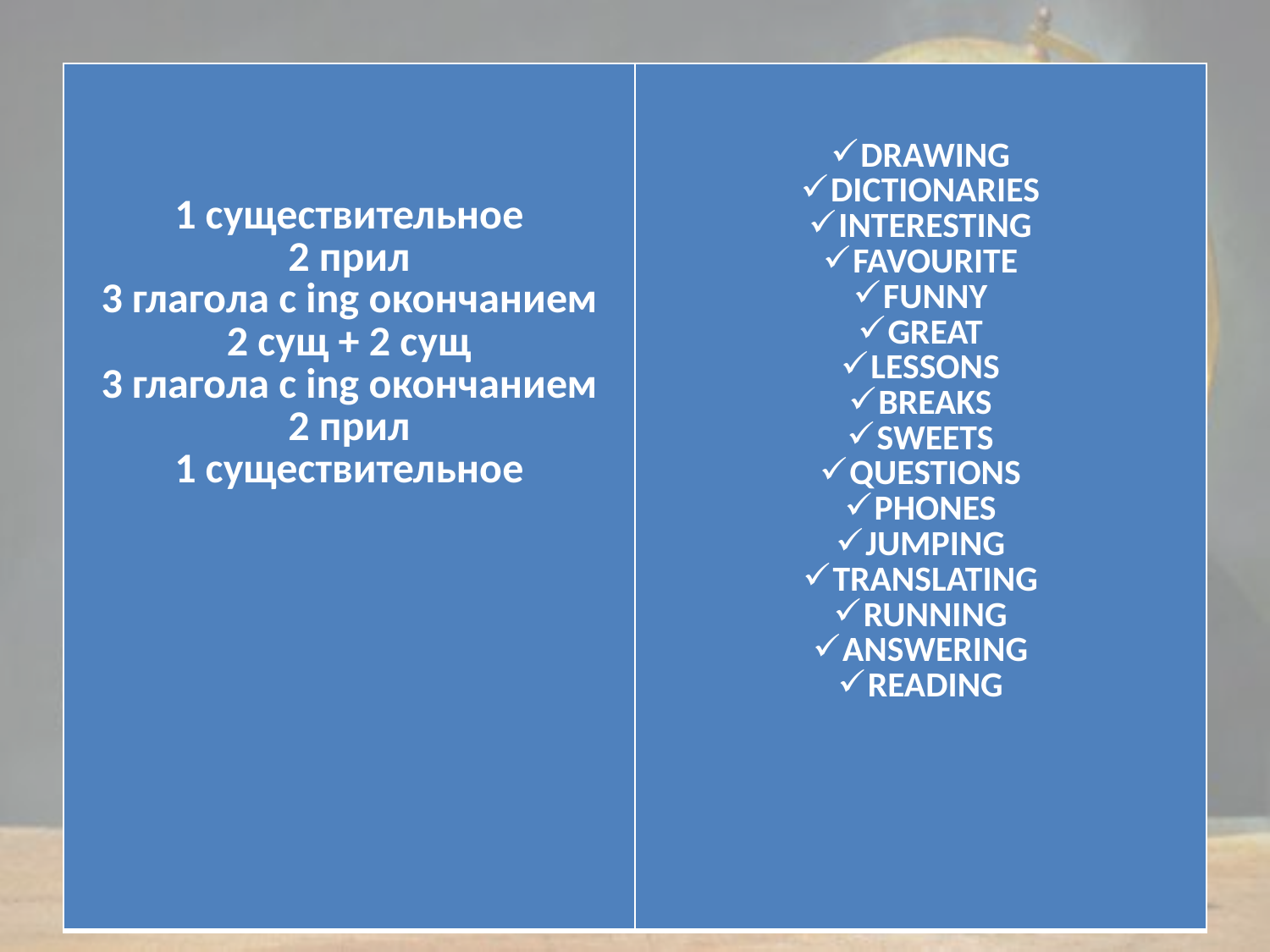

#
| 1 существительное 2 прил 3 глагола с ing окончанием 2 сущ + 2 сущ 3 глагола с ing окончанием 2 прил 1 существительное | DRAWING DICTIONARIES INTERESTING FAVOURITE FUNNY GREAT LESSONS BREAKS SWEETS QUESTIONS PHONES JUMPING TRANSLATING RUNNING ANSWERING READING |
| --- | --- |